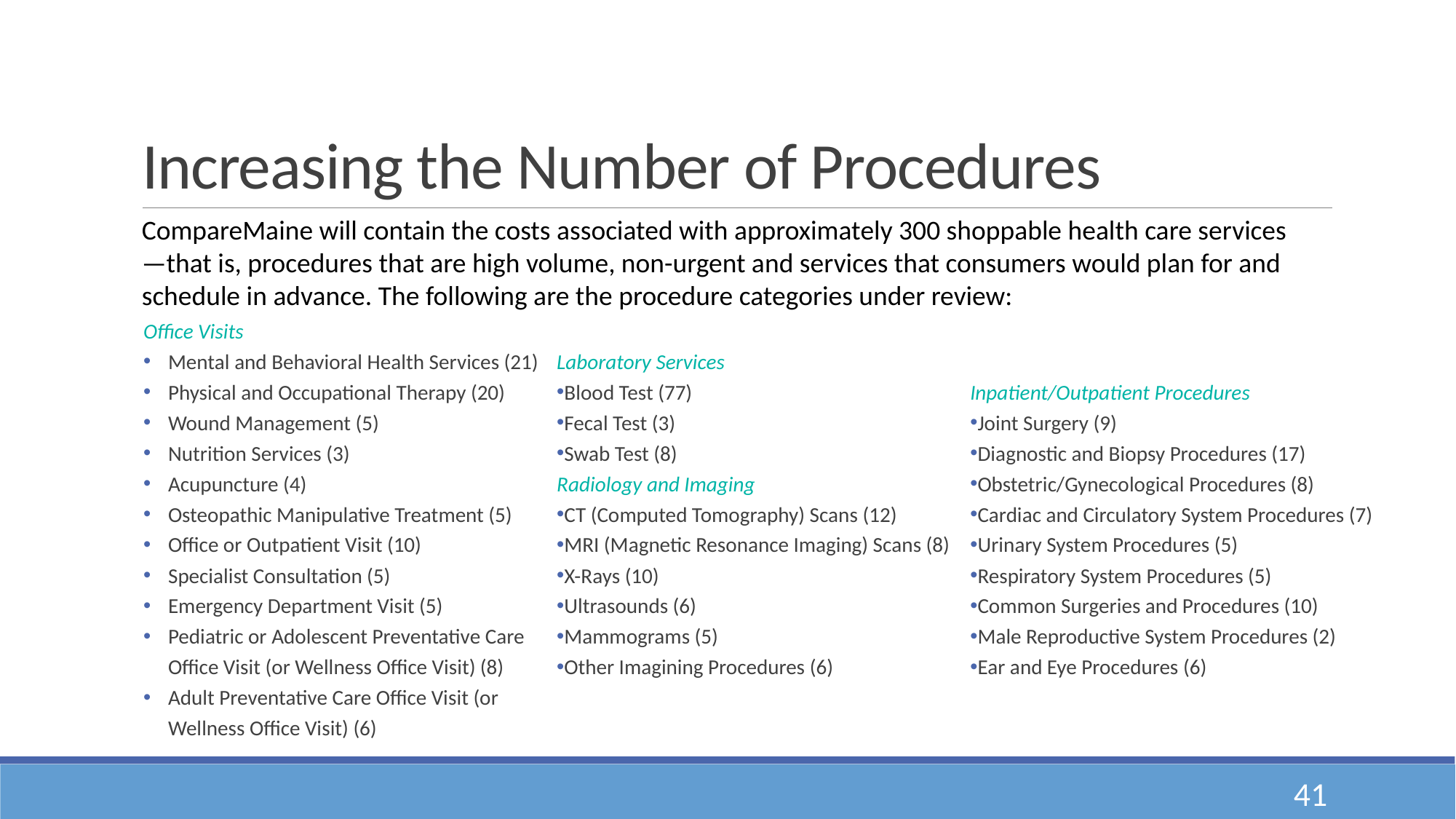

# Increasing the Number of Procedures
CompareMaine will contain the costs associated with approximately 300 shoppable health care services
—that is, procedures that are high volume, non-urgent and services that consumers would plan for and schedule in advance. The following are the procedure categories under review:
Office Visits
Mental and Behavioral Health Services (21)
Physical and Occupational Therapy (20)
Wound Management (5)
Nutrition Services (3)
Acupuncture (4)
Osteopathic Manipulative Treatment (5)
Office or Outpatient Visit (10)
Specialist Consultation (5)
Emergency Department Visit (5)
Pediatric or Adolescent Preventative Care Office Visit (or Wellness Office Visit) (8)
Adult Preventative Care Office Visit (or Wellness Office Visit) (6)

Laboratory Services
Blood Test (77)
Fecal Test (3)
Swab Test (8)
Radiology and Imaging
CT (Computed Tomography) Scans (12)
MRI (Magnetic Resonance Imaging) Scans (8)
X-Rays (10)
Ultrasounds (6)
Mammograms (5)
Other Imagining Procedures (6)

Inpatient/Outpatient Procedures
Joint Surgery (9)
Diagnostic and Biopsy Procedures (17)
Obstetric/Gynecological Procedures (8)
Cardiac and Circulatory System Procedures (7)
Urinary System Procedures (5)
Respiratory System Procedures (5)
Common Surgeries and Procedures (10)
Male Reproductive System Procedures (2)
Ear and Eye Procedures (6)

41